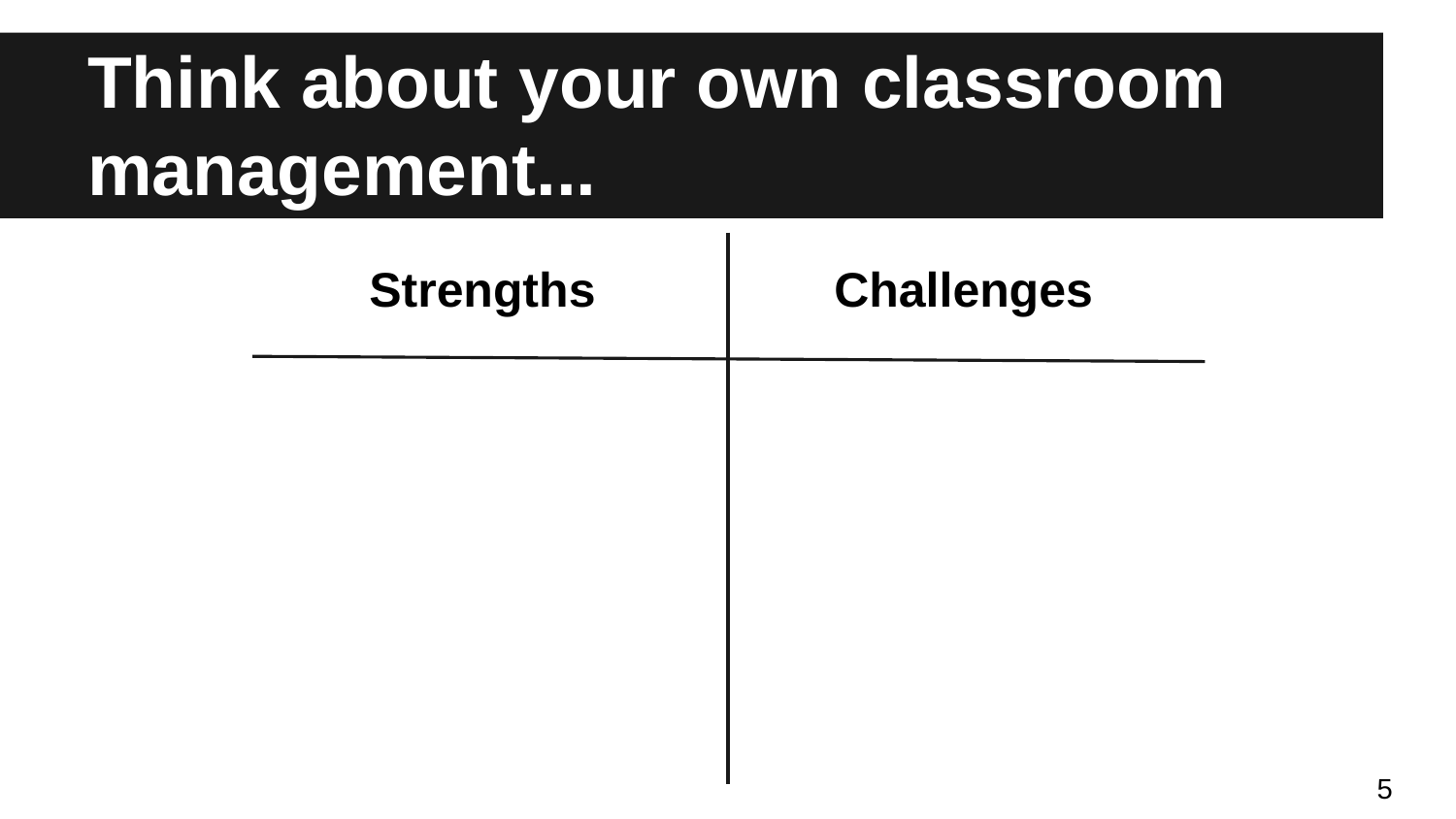

# Think about your own classroom management...
Strengths
Challenges
5